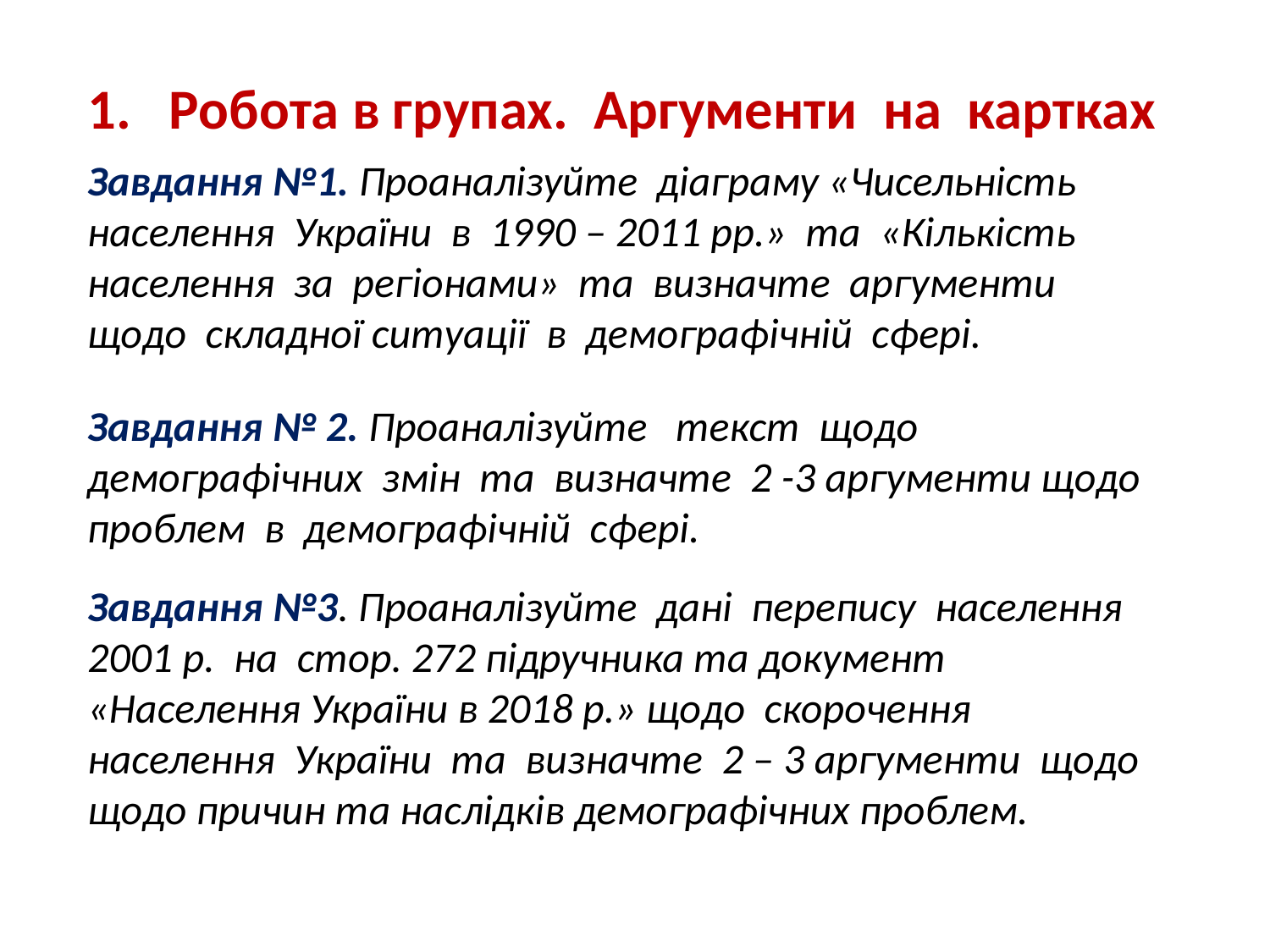

1.   Робота в групах.  Аргументи  на  картках
Завдання №1. Проаналізуйте  діаграму «Чисельність  населення  України  в  1990 – 2011 рр.»  та  «Кількість  населення  за  регіонами»  та  визначте  аргументи  щодо  складної ситуації  в  демографічній  сфері.
Завдання № 2. Проаналізуйте   текст  щодо  демографічних  змін  та  визначте  2 -3 аргументи щодо проблем  в  демографічній  сфері.
Завдання №3. Проаналізуйте  дані  перепису  населення  2001 р.  на  стор. 272 підручника та документ «Населення України в 2018 р.» щодо  скорочення  населення  України  та  визначте  2 – 3 аргументи  щодо щодо причин та наслідків демографічних проблем.